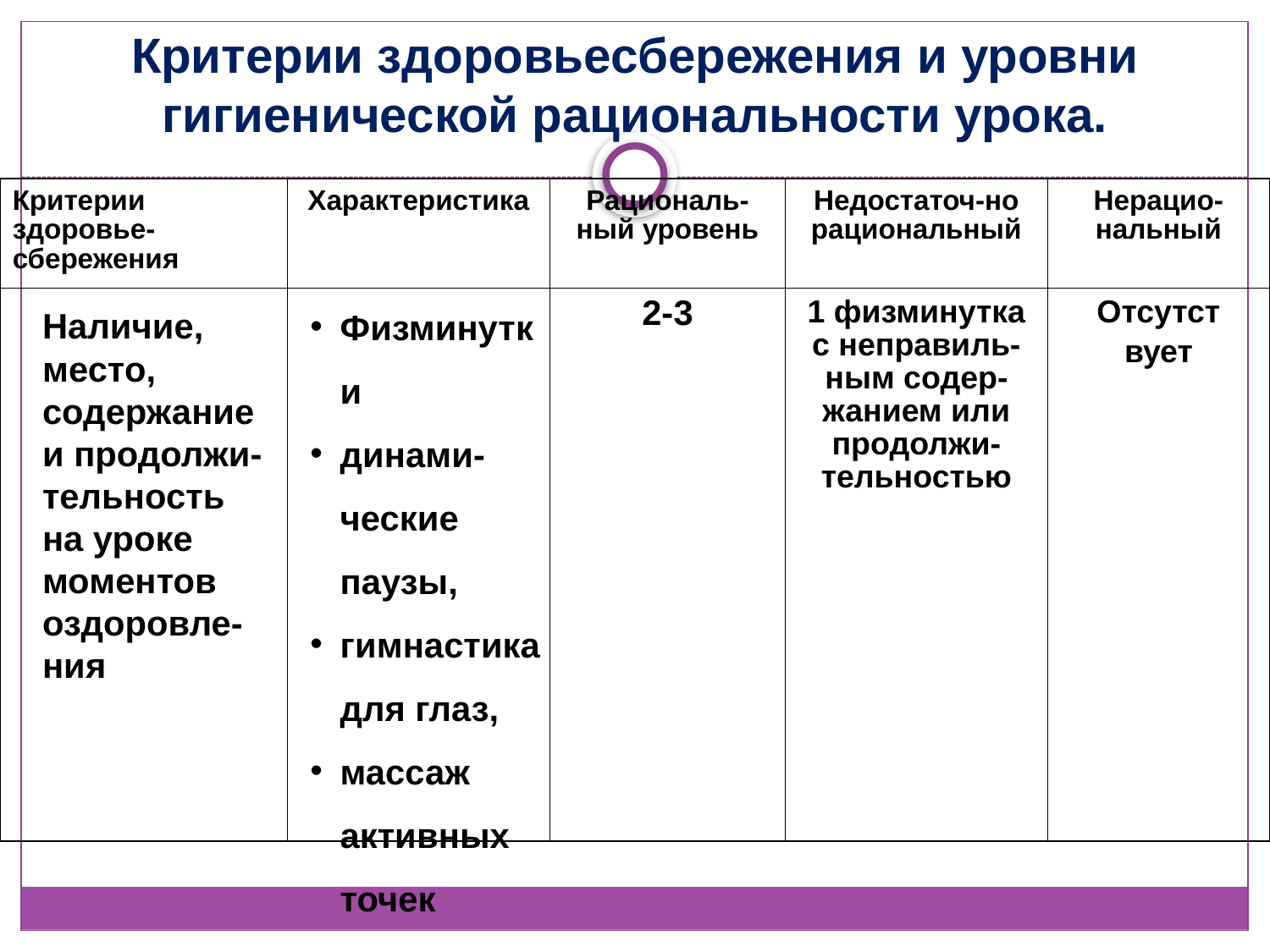

Критерии здоровьесбережения и уровни гигиенической рациональности урока.
| Критерии здоровье- сбережения | Характеристика | Рациональ-ный уровень | Недостаточ-но рациональный | Нерацио-нальный |
| --- | --- | --- | --- | --- |
|  |  | 2-3 | 1 физминутка с неправиль-ным содер- жанием или продолжи- тельностью | Отсутст вует |
Физминутки
динами-ческие паузы,
гимнастика для глаз,
массаж активных точек
Наличие, место, содержание и продолжи- тельность
на уроке моментов оздоровле-ния